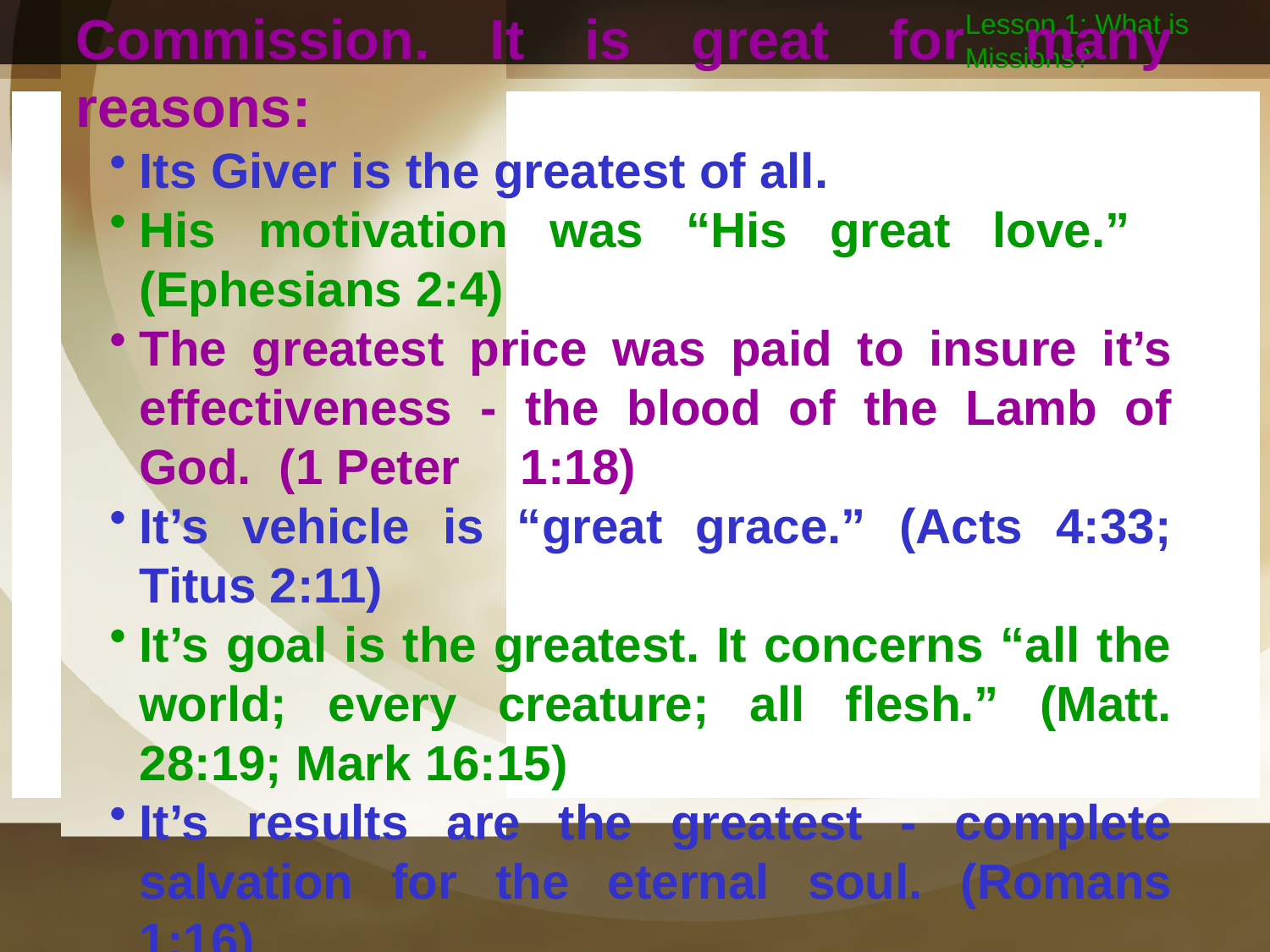

Lesson 1: What is Missions?
First of all it is called the Great Commission. It is great for many reasons:
Its Giver is the greatest of all.
His motivation was “His great love.”  (Ephesians 2:4)
The greatest price was paid to insure it’s effectiveness - the blood of the Lamb of God.  (1 Peter 	1:18)
It’s vehicle is “great grace.” (Acts 4:33; Titus 2:11)
It’s goal is the greatest. It concerns “all the world; every creature; all flesh.” (Matt. 28:19; Mark 16:15)
It’s results are the greatest - complete salvation for the eternal soul. (Romans 1:16)